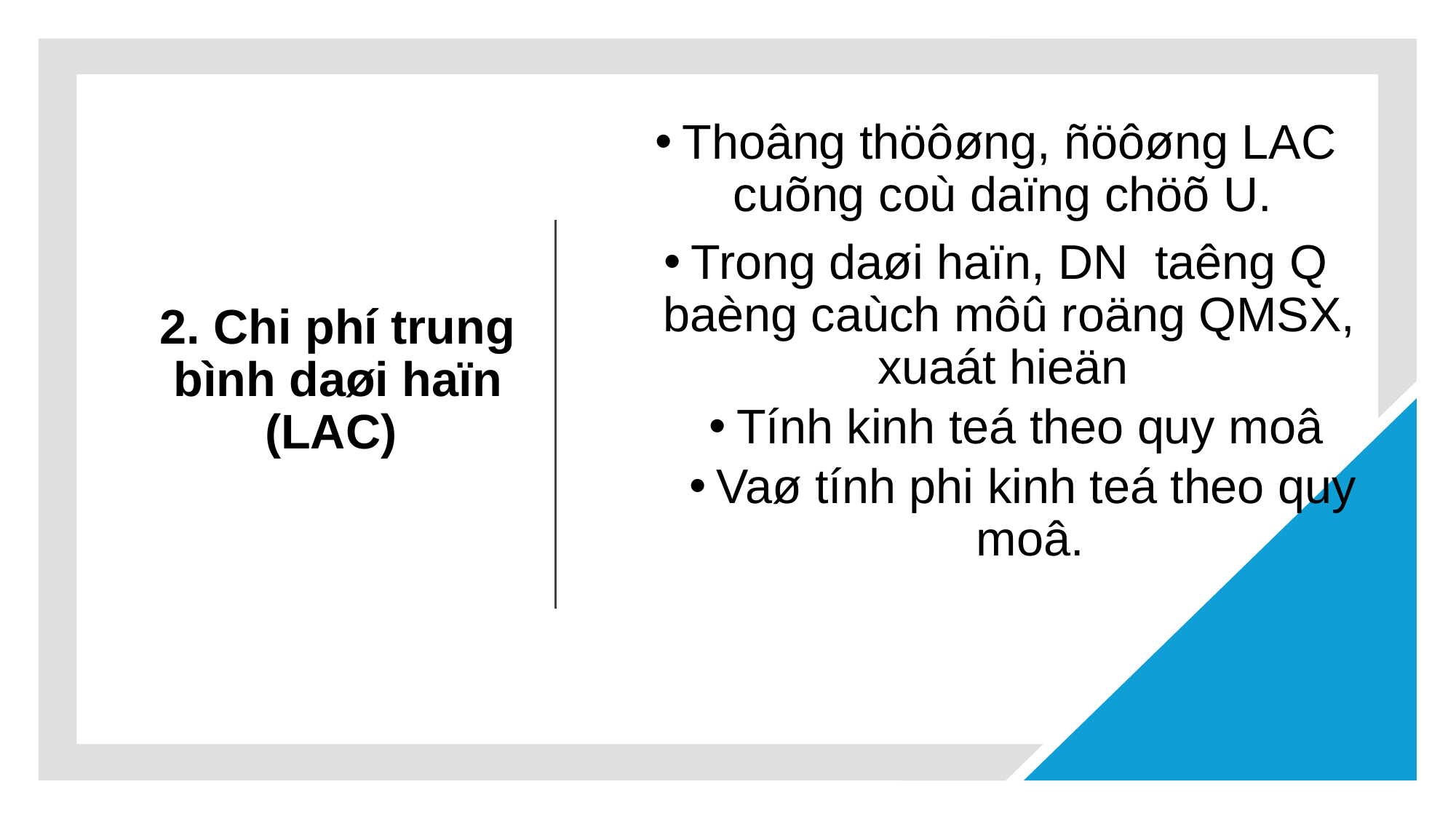

# 2. Chi phí trung bình daøi haïn (LAC)
Thoâng thöôøng, ñöôøng LAC cuõng coù daïng chöõ U.
Trong daøi haïn, DN  taêng Q baèng caùch môû roäng QMSX, xuaát hieän
Tính kinh teá theo quy moâ
Vaø tính phi kinh teá theo quy moâ.